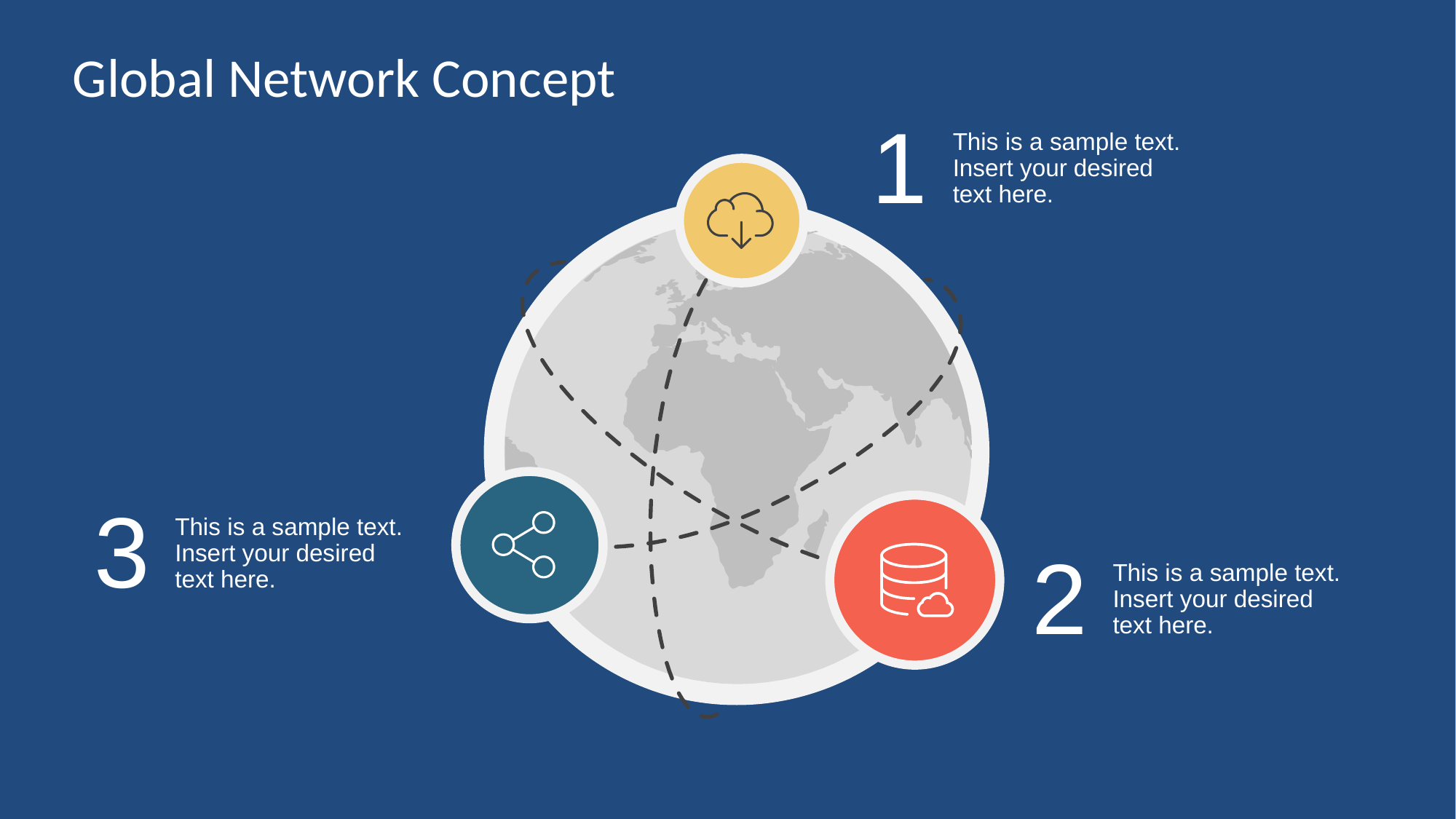

# Global Network Concept
1
This is a sample text. Insert your desired text here.

3
This is a sample text. Insert your desired text here.

2

This is a sample text. Insert your desired text here.